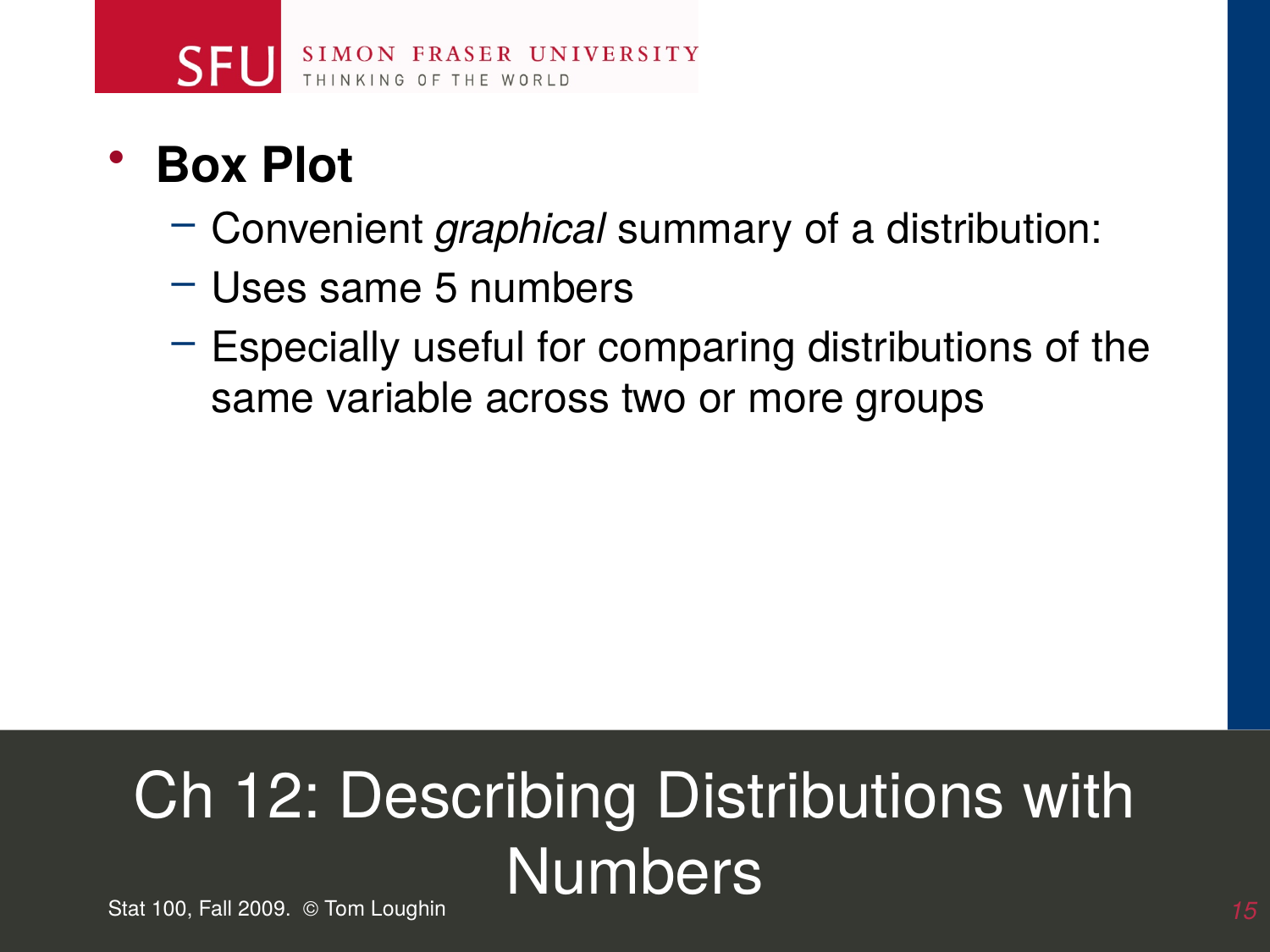

Box Plot
Convenient graphical summary of a distribution:
Uses same 5 numbers
Especially useful for comparing distributions of the same variable across two or more groups
# Ch 12: Describing Distributions with Numbers
Stat 100, Fall 2009.  © Tom Loughin
15